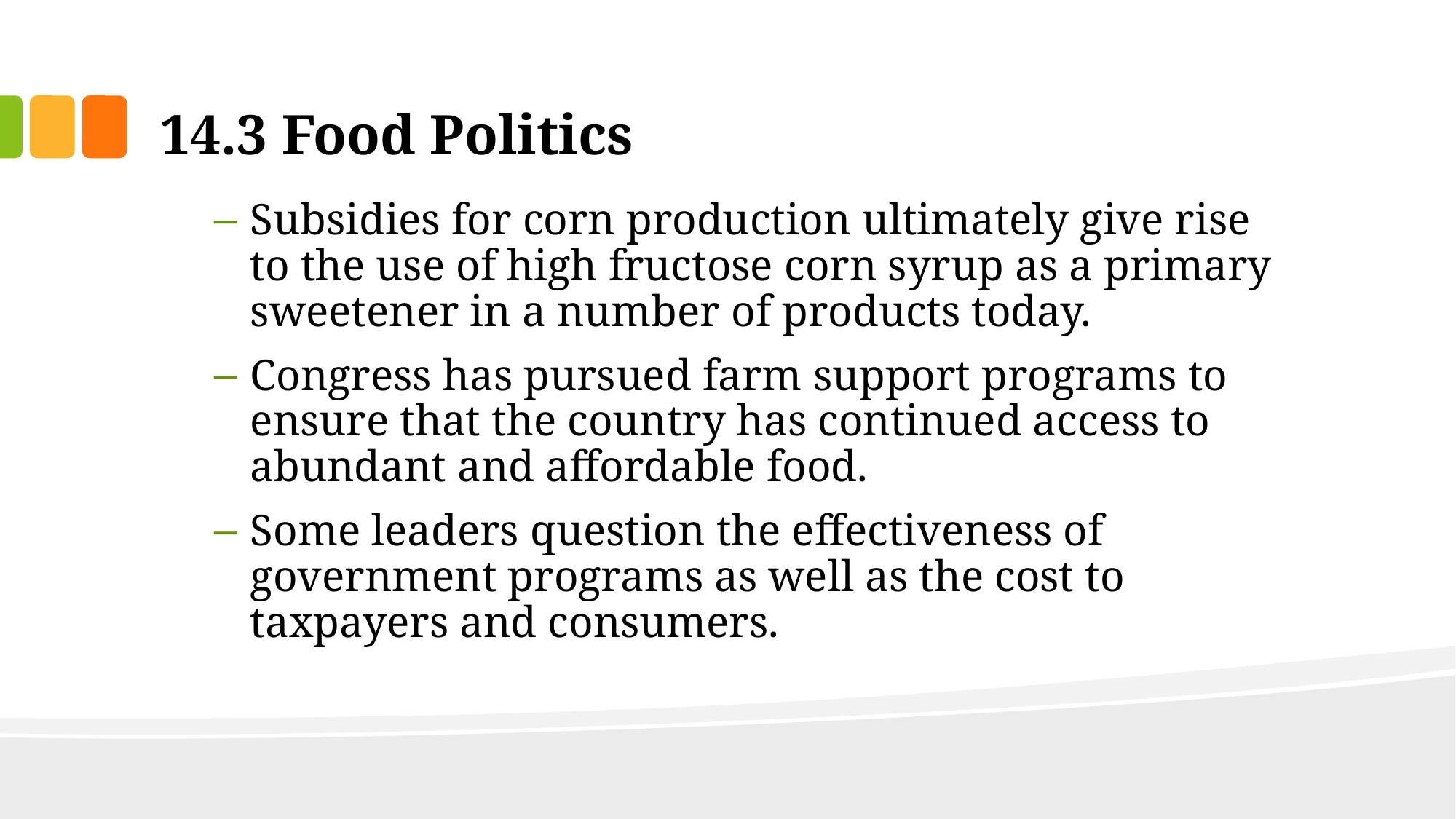

# 14.3 Food Politics
Subsidies for corn production ultimately give rise to the use of high fructose corn syrup as a primary sweetener in a number of products today.
Congress has pursued farm support programs to ensure that the country has continued access to abundant and affordable food.
Some leaders question the effectiveness of government programs as well as the cost to taxpayers and consumers.